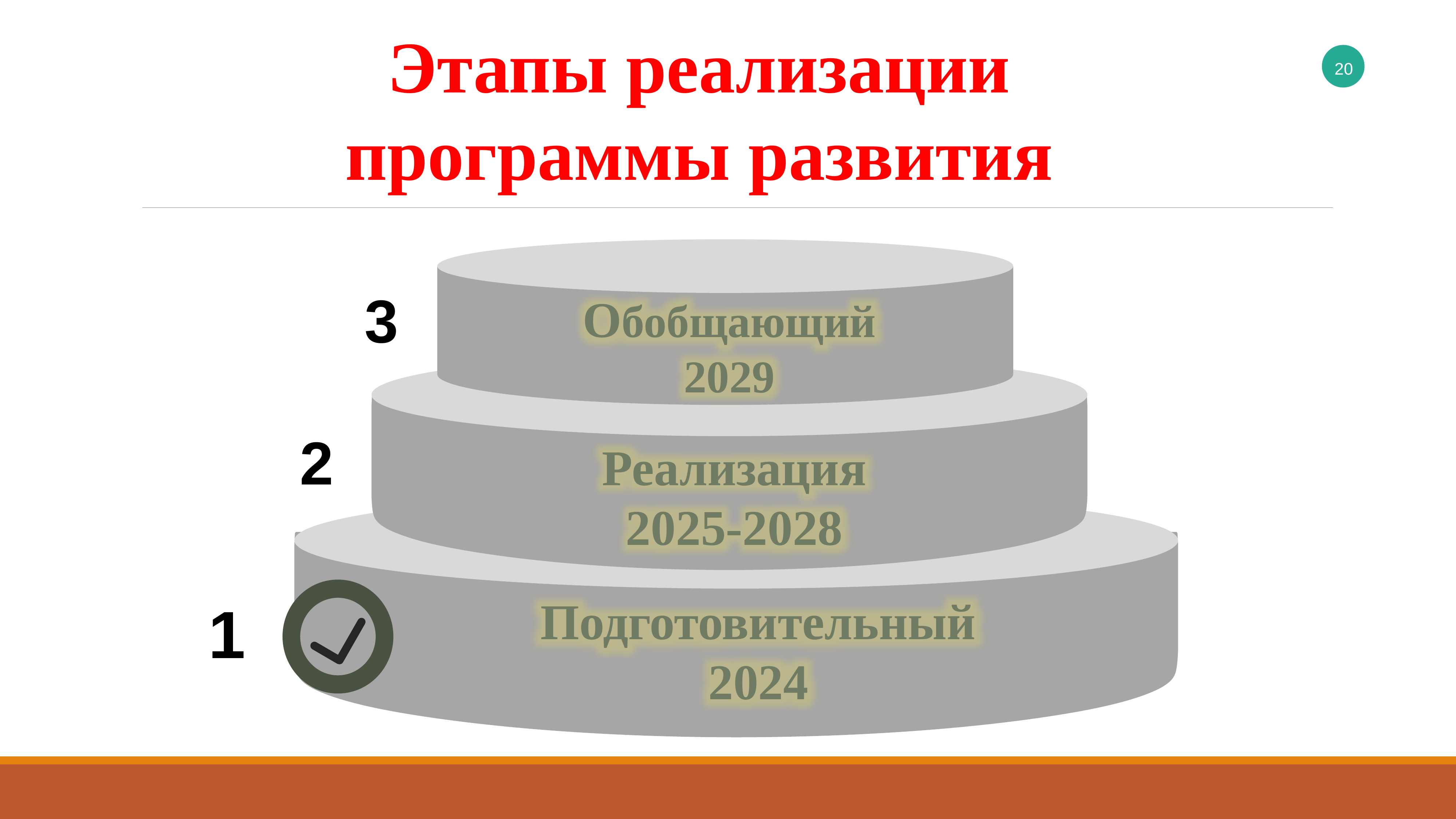

Этапы реализации программы развития

Обобщающий
2029
3

2
Реализация
2025-2028

1
Подготовительный
2024